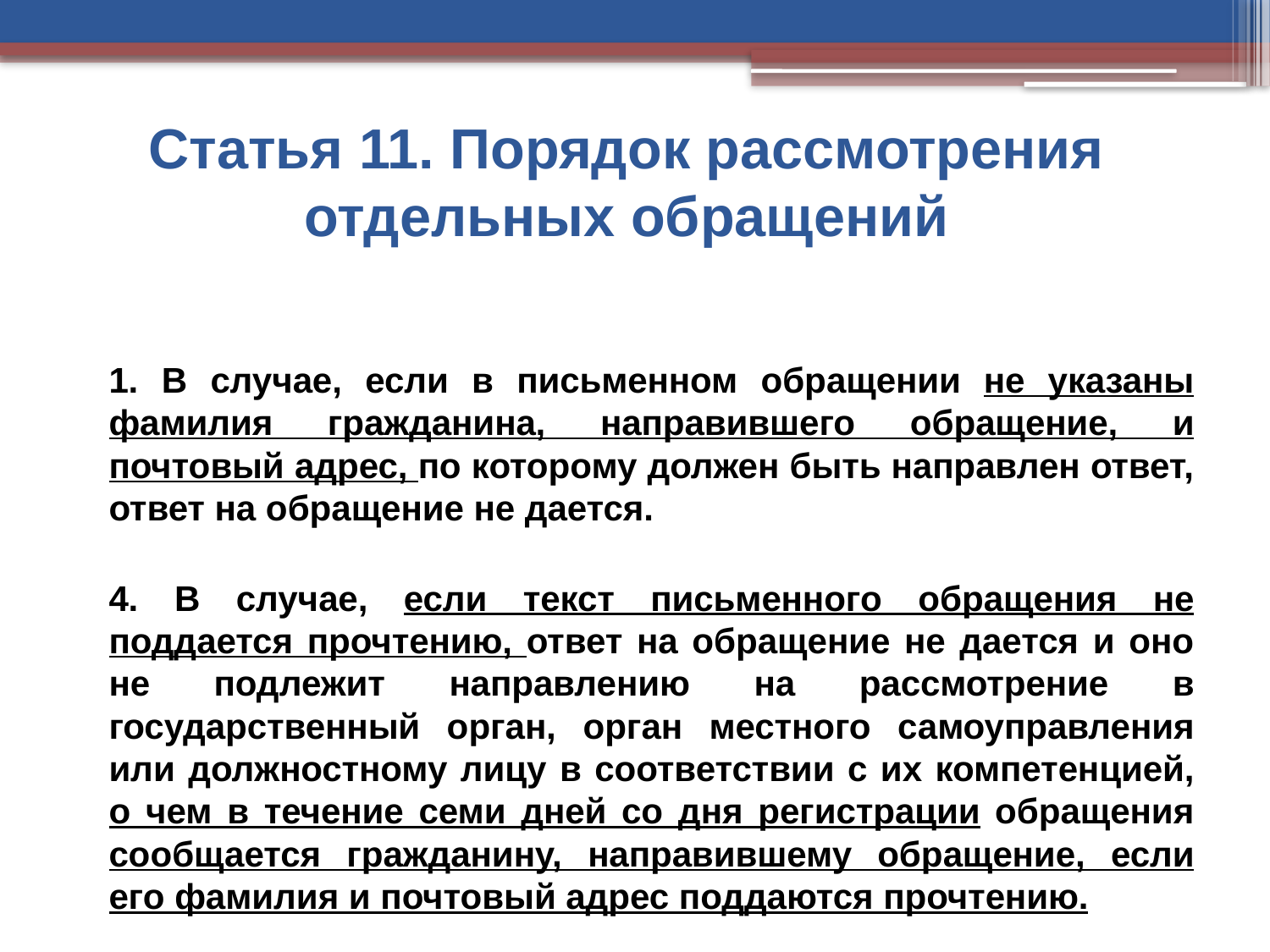

# Статья 11. Порядок рассмотрения отдельных обращений

1. В случае, если в письменном обращении не указаны фамилия гражданина, направившего обращение, и почтовый адрес, по которому должен быть направлен ответ, ответ на обращение не дается.

4. В случае, если текст письменного обращения не поддается прочтению, ответ на обращение не дается и оно не подлежит направлению на рассмотрение в государственный орган, орган местного самоуправления или должностному лицу в соответствии с их компетенцией, о чем в течение семи дней со дня регистрации обращения сообщается гражданину, направившему обращение, если его фамилия и почтовый адрес поддаются прочтению.